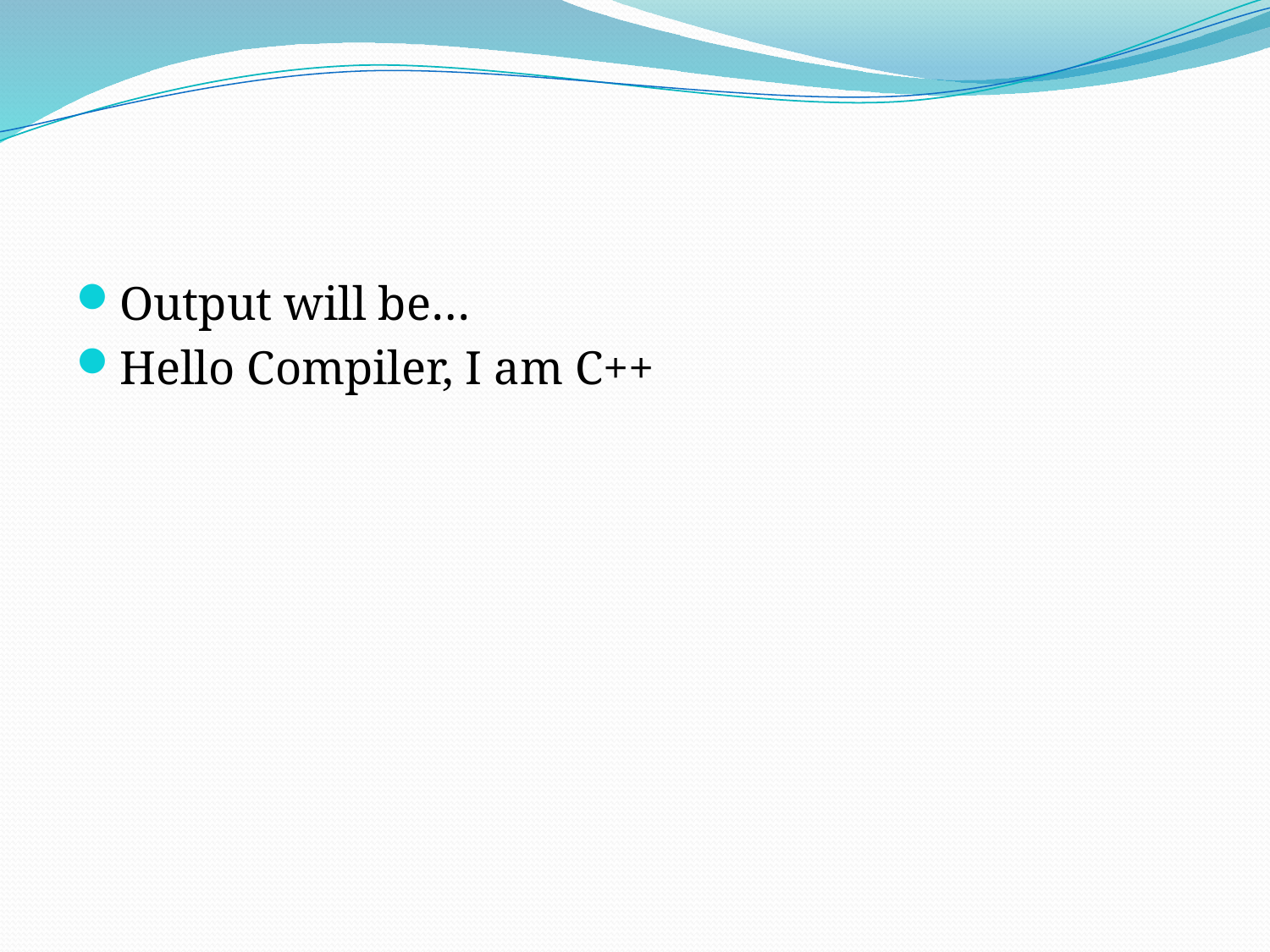

#
Output will be…
Hello Compiler, I am C++